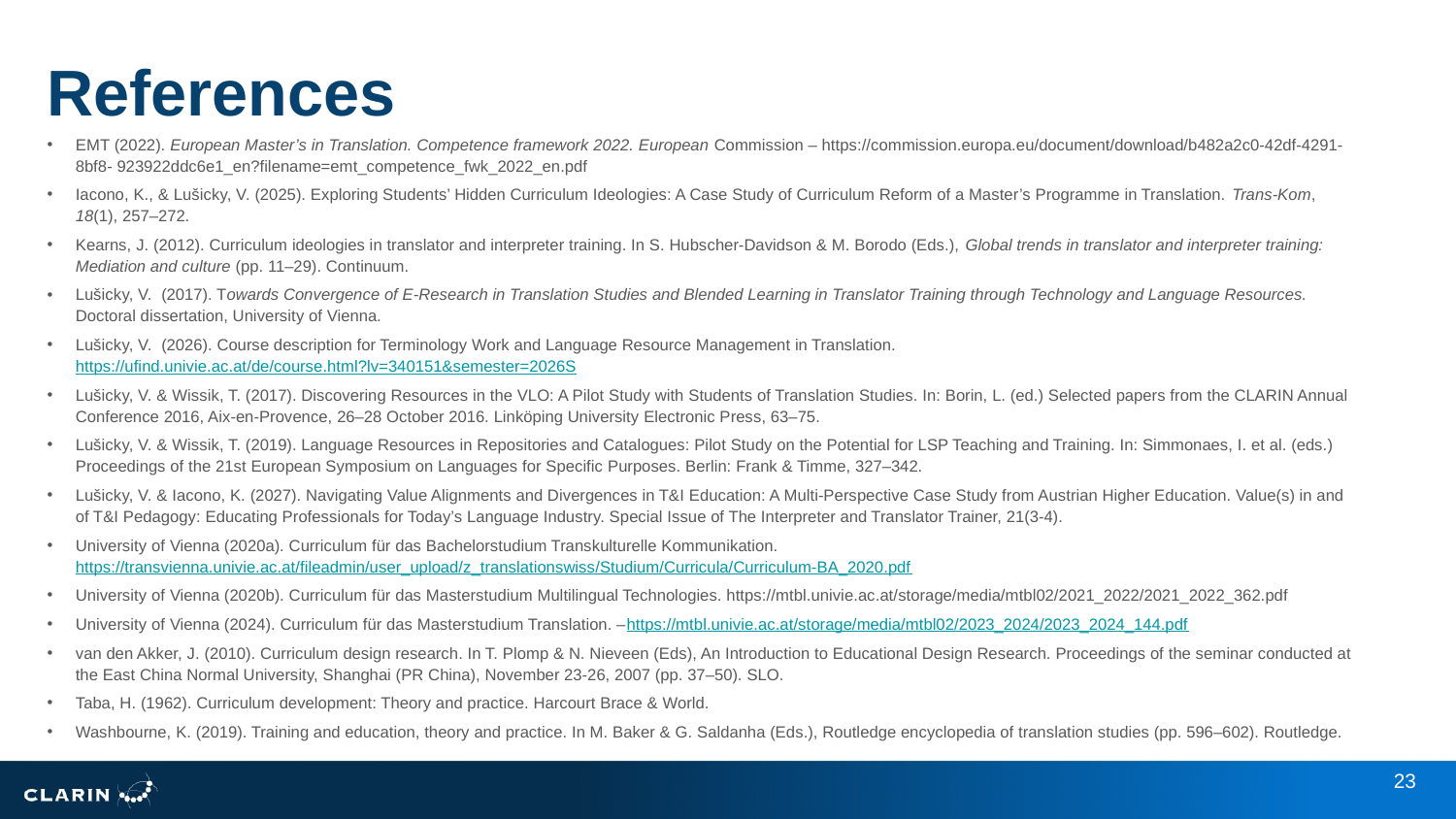

# References
EMT (2022). European Master’s in Translation. Competence framework 2022. European Commission – https://commission.europa.eu/document/download/b482a2c0-42df-4291-8bf8- 923922ddc6e1_en?filename=emt_competence_fwk_2022_en.pdf
Iacono, K., & Lušicky, V. (2025). Exploring Students’ Hidden Curriculum Ideologies: A Case Study of Curriculum Reform of a Master’s Programme in Translation. Trans-Kom, 18(1), 257–272.
Kearns, J. (2012). Curriculum ideologies in translator and interpreter training. In S. Hubscher-Davidson & M. Borodo (Eds.), Global trends in translator and interpreter training: Mediation and culture (pp. 11–29). Continuum.
Lušicky, V.  (2017). Towards Convergence of E-Research in Translation Studies and Blended Learning in Translator Training through Technology and Language Resources. Doctoral dissertation, University of Vienna.
Lušicky, V.  (2026). Course description for Terminology Work and Language Resource Management in Translation. https://ufind.univie.ac.at/de/course.html?lv=340151&semester=2026S
Lušicky, V. & Wissik, T. (2017). Discovering Resources in the VLO: A Pilot Study with Students of Translation Studies. In: Borin, L. (ed.) Selected papers from the CLARIN Annual Conference 2016, Aix-en-Provence, 26–28 October 2016. Linköping University Electronic Press, 63–75.
Lušicky, V. & Wissik, T. (2019). Language Resources in Repositories and Catalogues: Pilot Study on the Potential for LSP Teaching and Training. In: Simmonaes, I. et al. (eds.) Proceedings of the 21st European Symposium on Languages for Specific Purposes. Berlin: Frank & Timme, 327–342.
Lušicky, V. & Iacono, K. (2027). Navigating Value Alignments and Divergences in T&I Education: A Multi-Perspective Case Study from Austrian Higher Education. Value(s) in and of T&I Pedagogy: Educating Professionals for Today’s Language Industry. Special Issue of The Interpreter and Translator Trainer, 21(3-4).
University of Vienna (2020a). Curriculum für das Bachelorstudium Transkulturelle Kommunikation. https://transvienna.univie.ac.at/fileadmin/user_upload/z_translationswiss/Studium/Curricula/Curriculum-BA_2020.pdf
University of Vienna (2020b). Curriculum für das Masterstudium Multilingual Technologies. https://mtbl.univie.ac.at/storage/media/mtbl02/2021_2022/2021_2022_362.pdf
University of Vienna (2024). Curriculum für das Masterstudium Translation. –https://mtbl.univie.ac.at/storage/media/mtbl02/2023_2024/2023_2024_144.pdf
van den Akker, J. (2010). Curriculum design research. In T. Plomp & N. Nieveen (Eds), An Introduction to Educational Design Research. Proceedings of the seminar conducted at the East China Normal University, Shanghai (PR China), November 23-26, 2007 (pp. 37–50). SLO.
Taba, H. (1962). Curriculum development: Theory and practice. Harcourt Brace & World.
Washbourne, K. (2019). Training and education, theory and practice. In M. Baker & G. Saldanha (Eds.), Routledge encyclopedia of translation studies (pp. 596–602). Routledge.

23